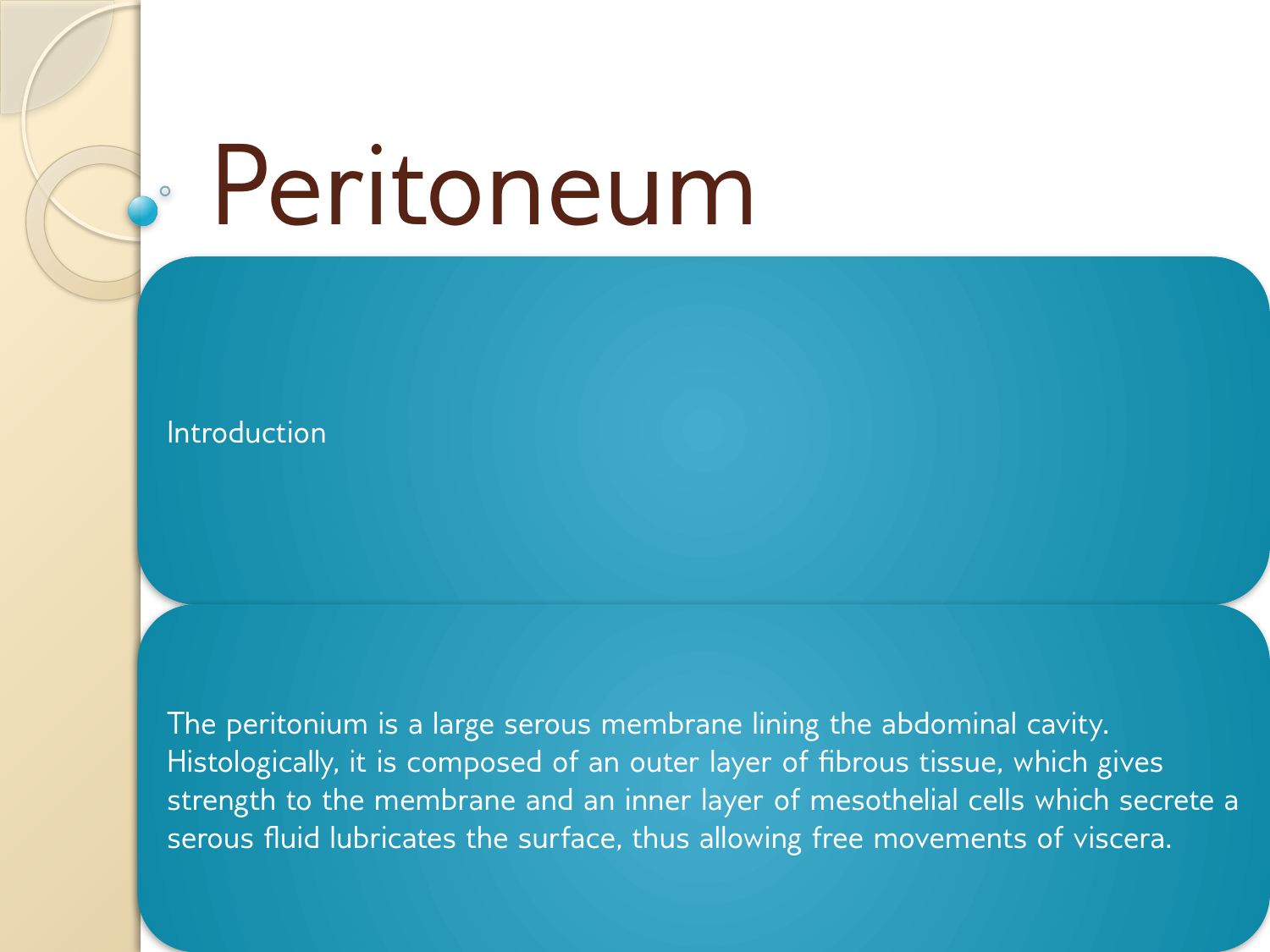

# Peritoneum
Introduction
The peritonium is a large serous membrane lining the abdominal cavity. Histologically, it is composed of an outer layer of fibrous tissue, which gives strength to the membrane and an inner layer of mesothelial cells which secrete a serous fluid lubricates the surface, thus allowing free movements of viscera.